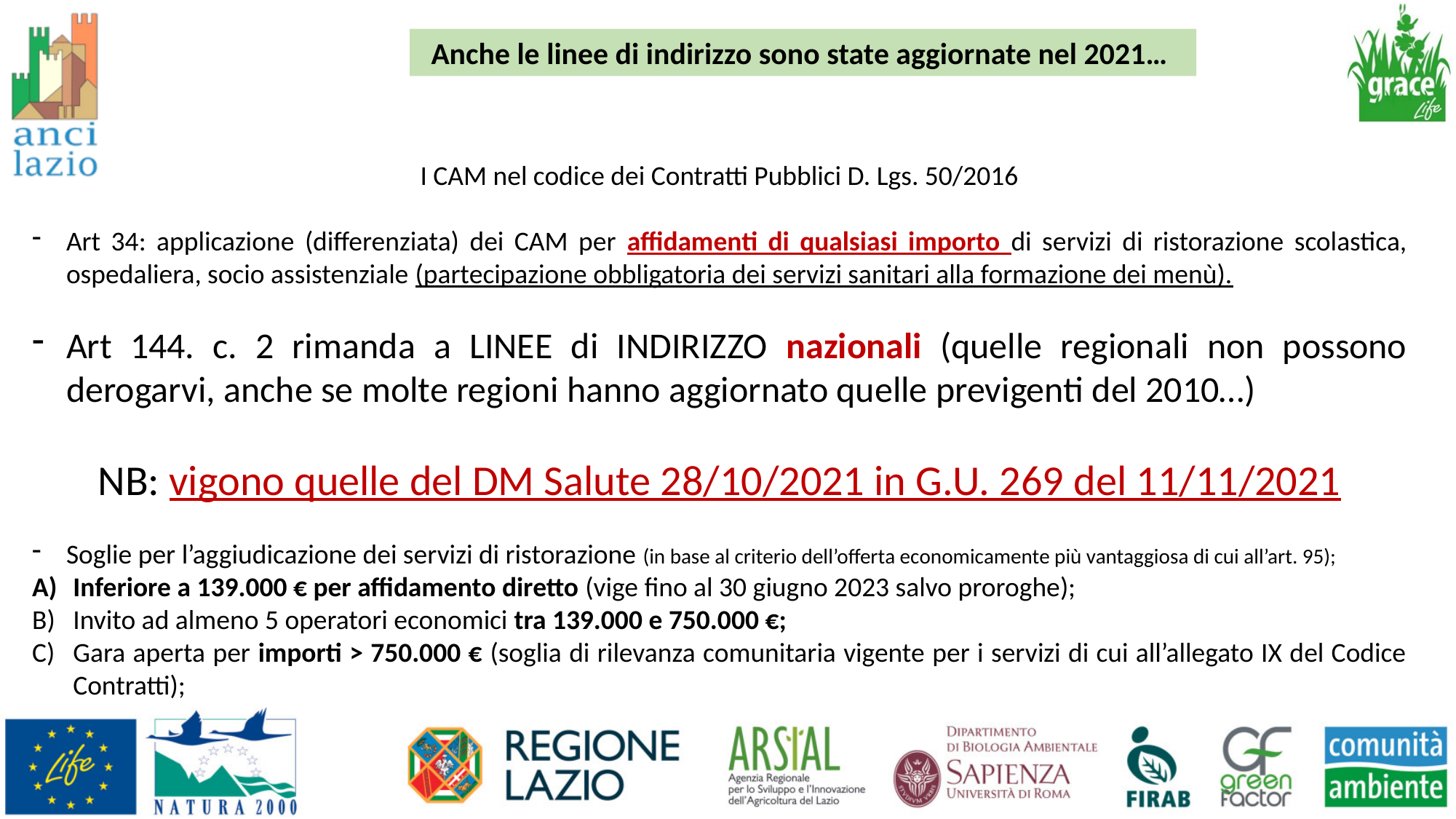

Anche le linee di indirizzo sono state aggiornate nel 2021…
I CAM nel codice dei Contratti Pubblici D. Lgs. 50/2016

Art 34: applicazione (differenziata) dei CAM per affidamenti di qualsiasi importo di servizi di ristorazione scolastica, ospedaliera, socio assistenziale (partecipazione obbligatoria dei servizi sanitari alla formazione dei menù).

Art 144. c. 2 rimanda a LINEE di INDIRIZZO nazionali (quelle regionali non possono derogarvi, anche se molte regioni hanno aggiornato quelle previgenti del 2010…)

NB: vigono quelle del DM Salute 28/10/2021 in G.U. 269 del 11/11/2021

Soglie per l’aggiudicazione dei servizi di ristorazione (in base al criterio dell’offerta economicamente più vantaggiosa di cui all’art. 95);
Inferiore a 139.000 € per affidamento diretto (vige fino al 30 giugno 2023 salvo proroghe);
Invito ad almeno 5 operatori economici tra 139.000 e 750.000 €;
Gara aperta per importi > 750.000 € (soglia di rilevanza comunitaria vigente per i servizi di cui all’allegato IX del Codice Contratti);